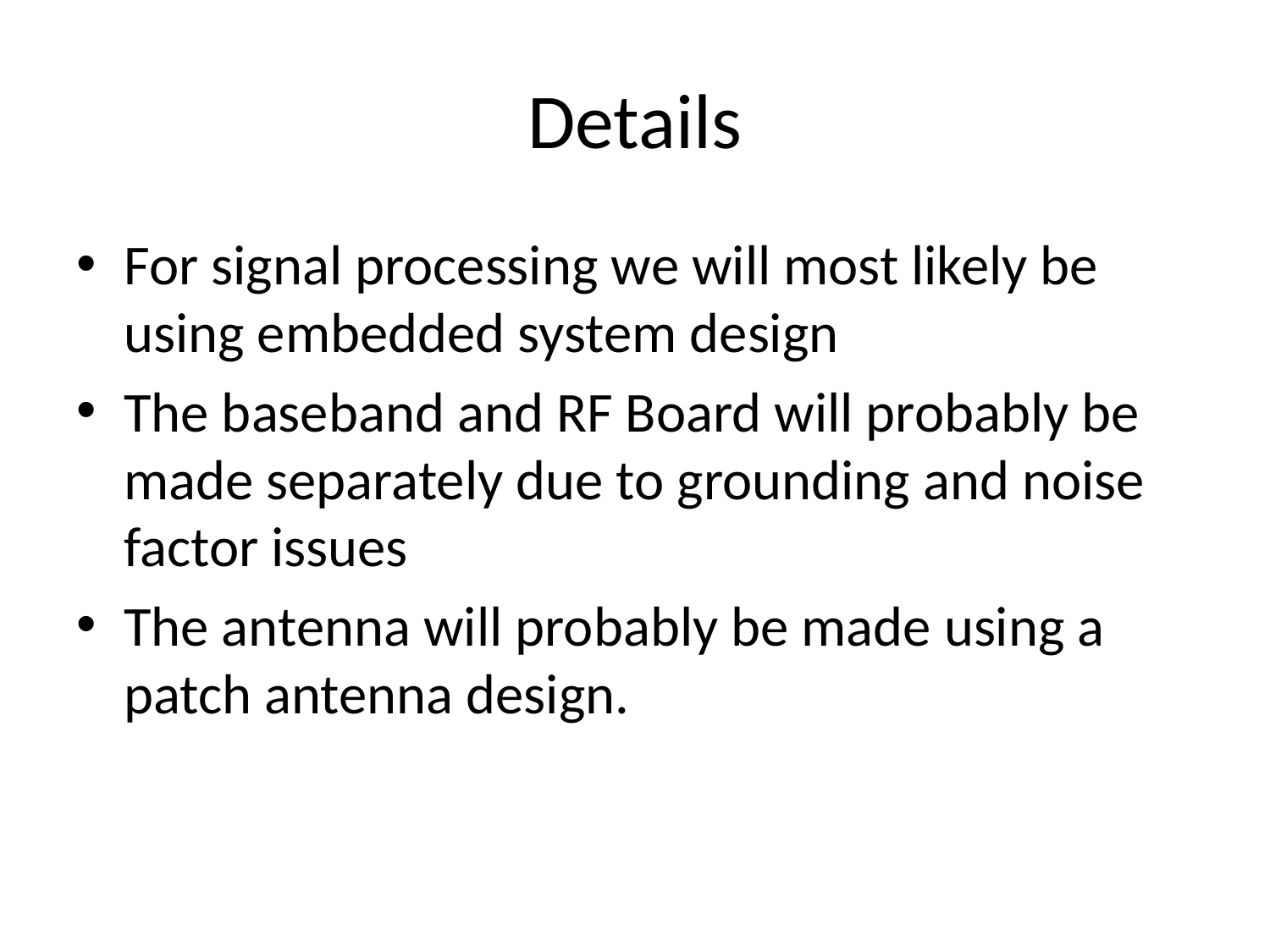

# Details
For signal processing we will most likely be using embedded system design
The baseband and RF Board will probably be made separately due to grounding and noise factor issues
The antenna will probably be made using a patch antenna design.